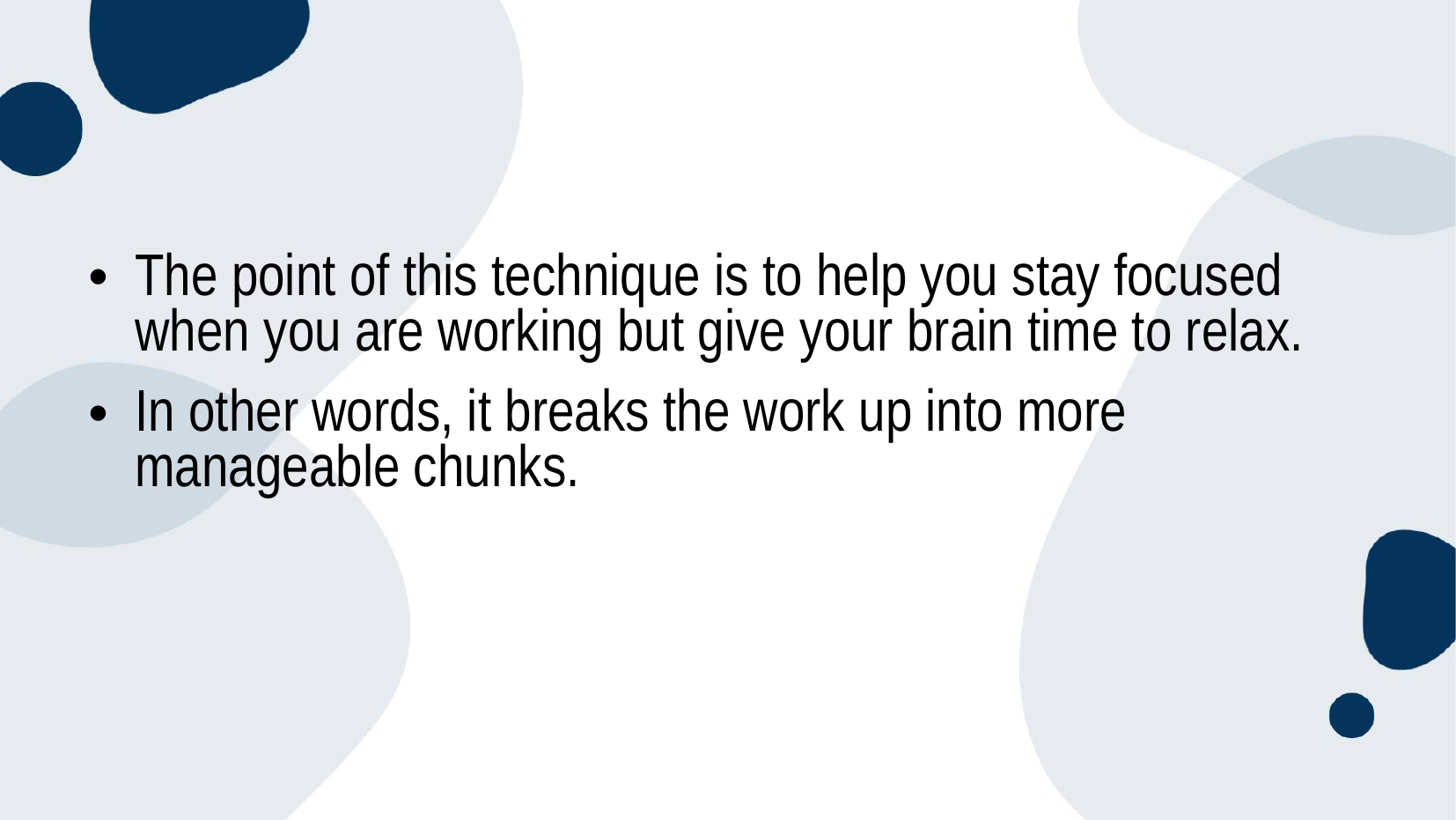

The point of this technique is to help you stay focused when you are working but give your brain time to relax.
In other words, it breaks the work up into more manageable chunks.